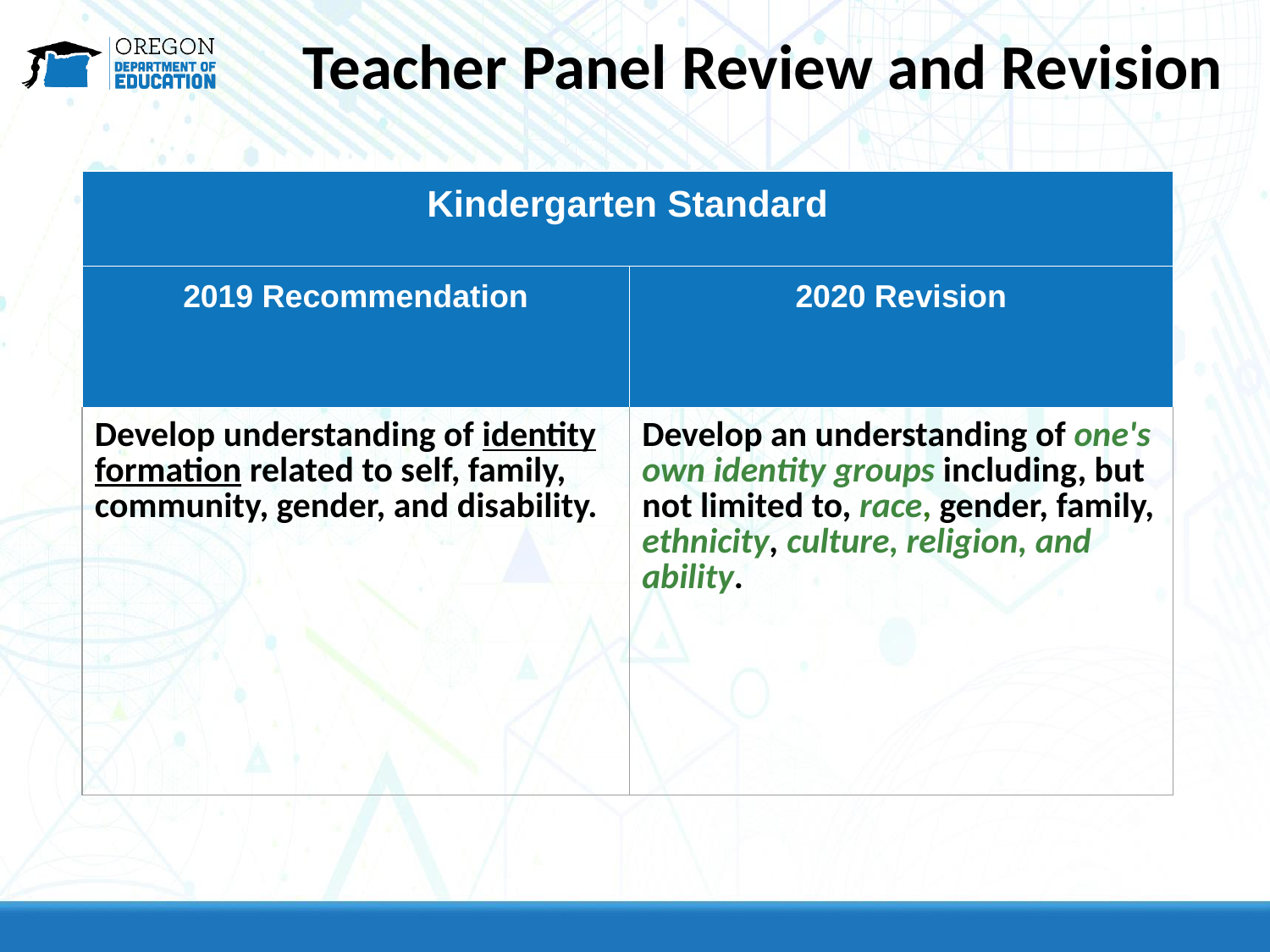

Teacher Panel Review and Revision
| Kindergarten Standard |  |
| --- | --- |
| 2019 Recommendation | 2020 Revision |
| Develop understanding of identity formation related to self, family, community, gender, and disability. | Develop an understanding of one's own identity groups including, but not limited to, race, gender, family, ethnicity, culture, religion, and ability. |